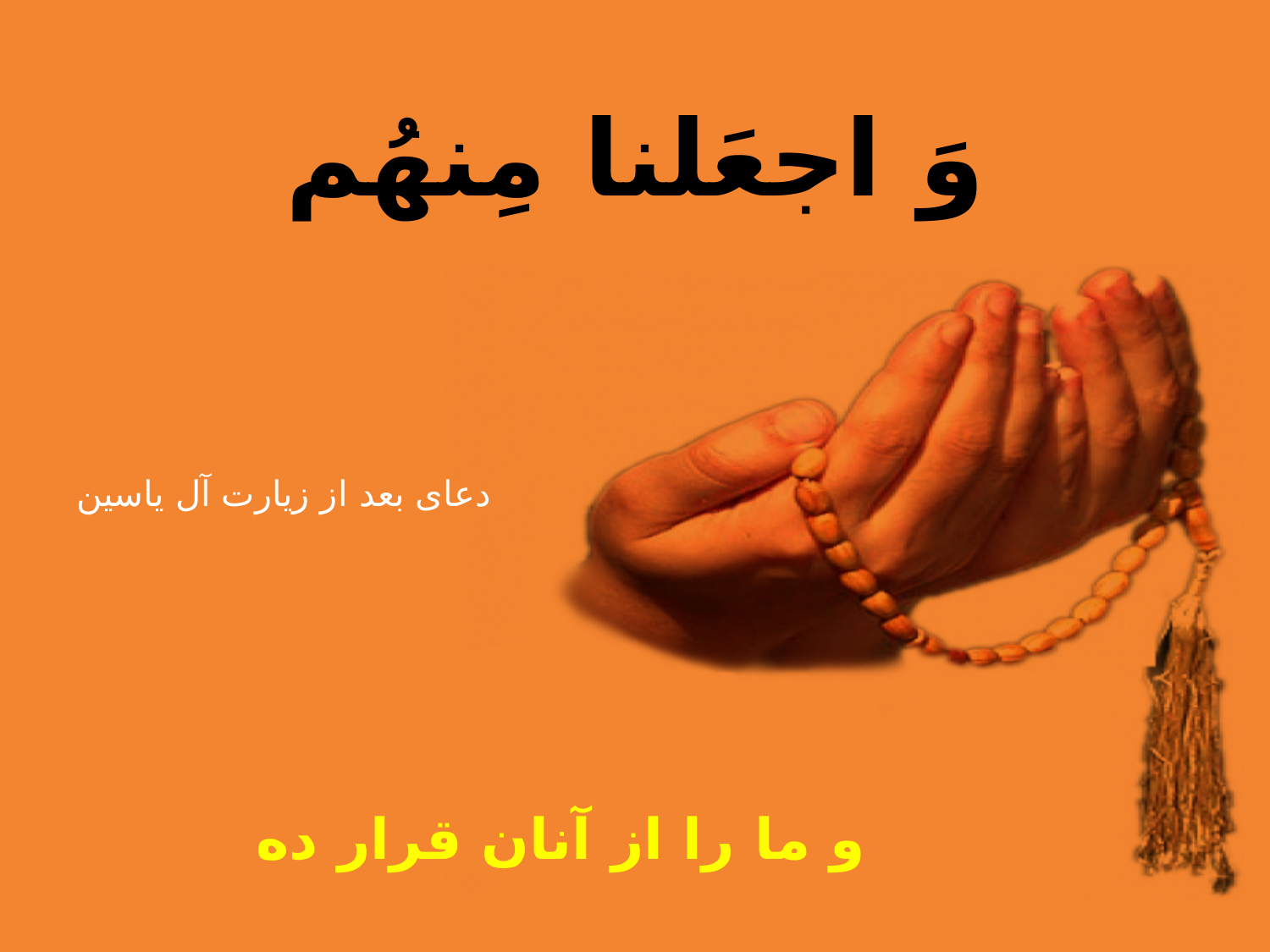

وَ اجعَلنا مِنهُم
و ما را از آنان قرار ده